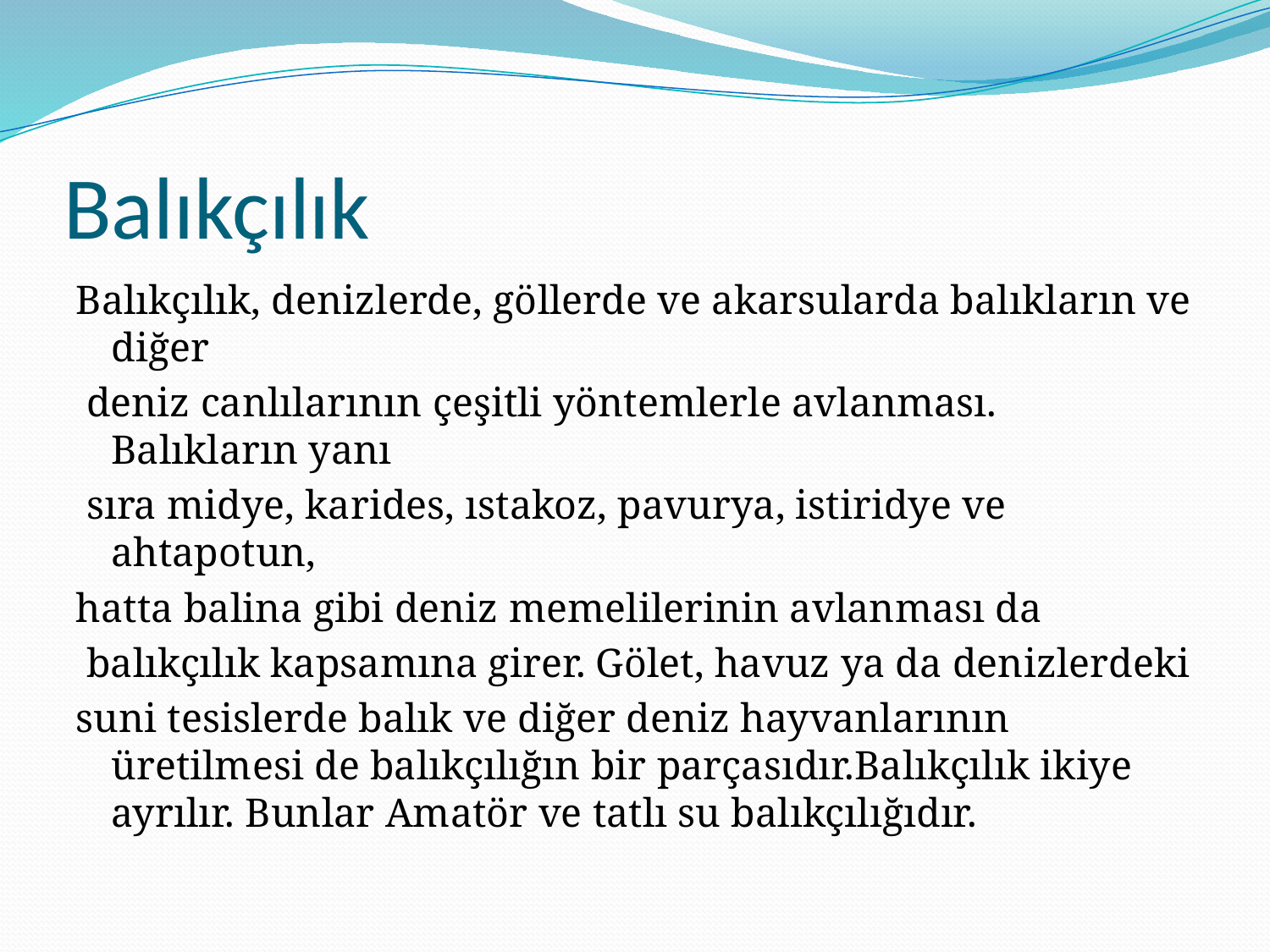

# Balıkçılık
Balıkçılık, denizlerde, göllerde ve akarsularda balıkların ve diğer
 deniz canlılarının çeşitli yöntemlerle avlanması. Balıkların yanı
 sıra midye, karides, ıstakoz, pavurya, istiridye ve ahtapotun,
hatta balina gibi deniz memelilerinin avlanması da
 balıkçılık kapsamına girer. Gölet, havuz ya da denizlerdeki
suni tesislerde balık ve diğer deniz hayvanlarının üretilmesi de balıkçılığın bir parçasıdır.Balıkçılık ikiye ayrılır. Bunlar Amatör ve tatlı su balıkçılığıdır.